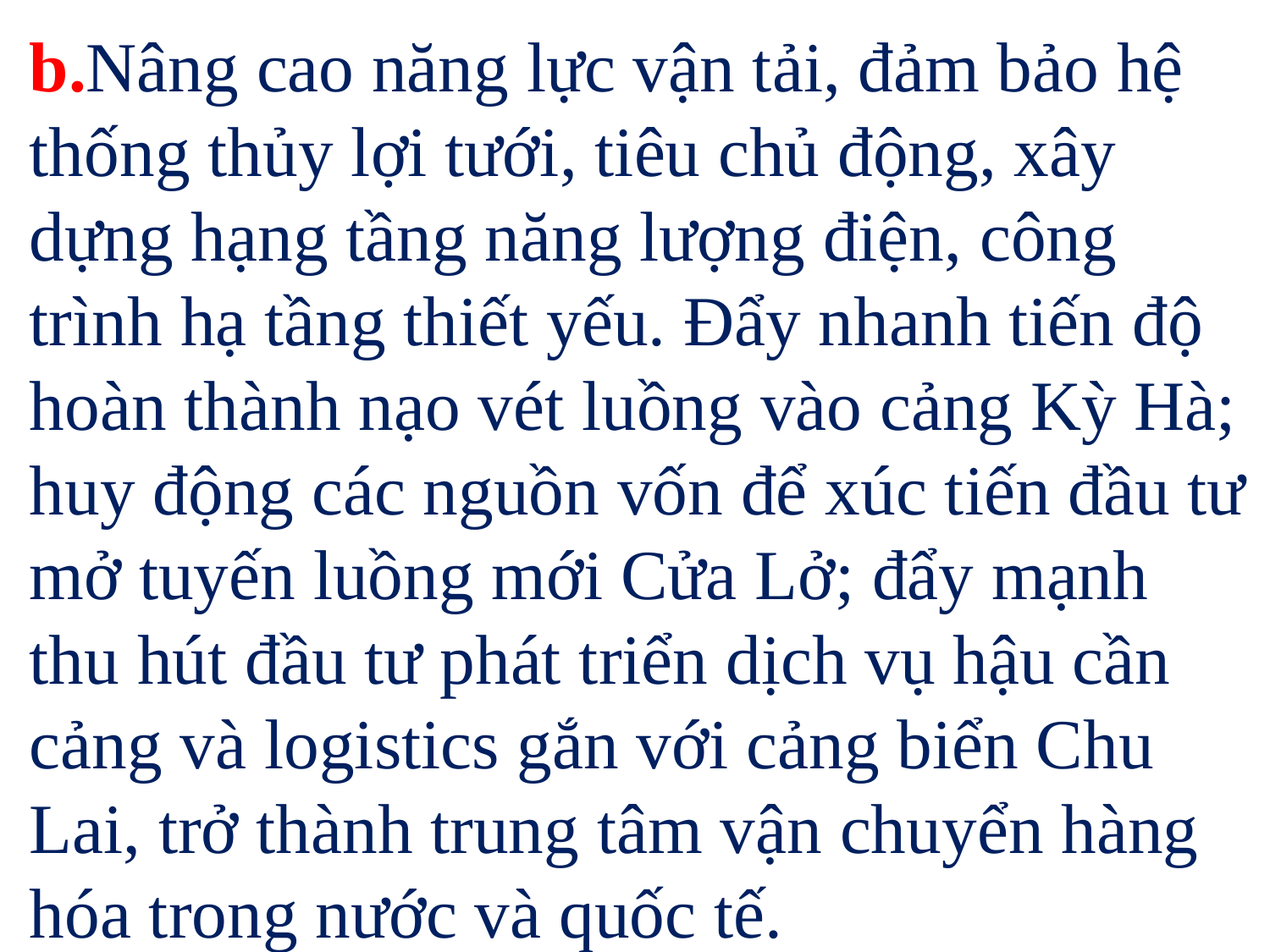

b.Nâng cao năng lực vận tải, đảm bảo hệ thống thủy lợi tưới, tiêu chủ động, xây dựng hạng tầng năng lượng điện, công trình hạ tầng thiết yếu. Đẩy nhanh tiến độ hoàn thành nạo vét luồng vào cảng Kỳ Hà; huy động các nguồn vốn để xúc tiến đầu tư mở tuyến luồng mới Cửa Lở; đẩy mạnh thu hút đầu tư phát triển dịch vụ hậu cần cảng và logistics gắn với cảng biển Chu Lai, trở thành trung tâm vận chuyển hàng hóa trong nước và quốc tế.